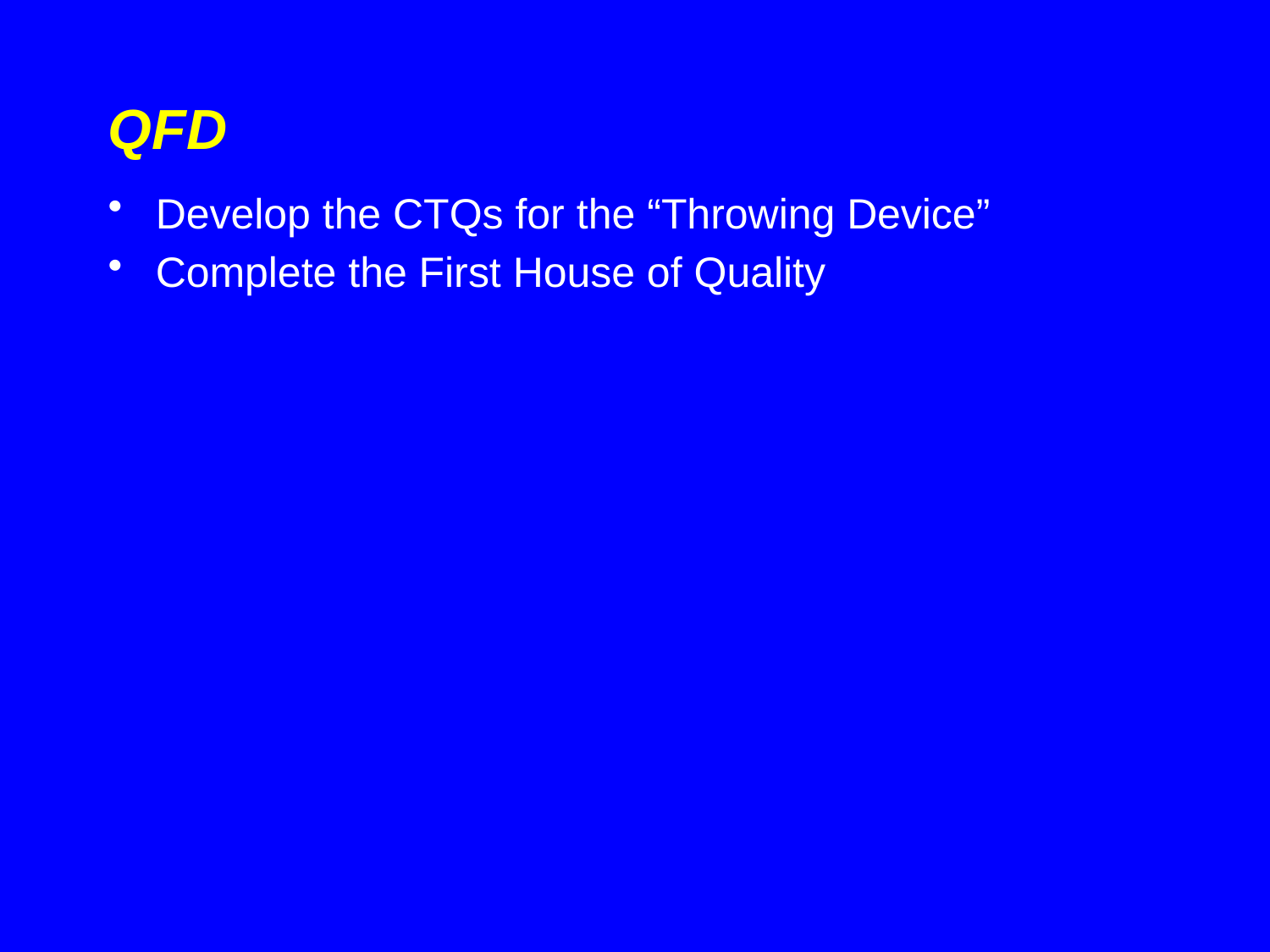

# QFD
Develop the CTQs for the “Throwing Device”
Complete the First House of Quality